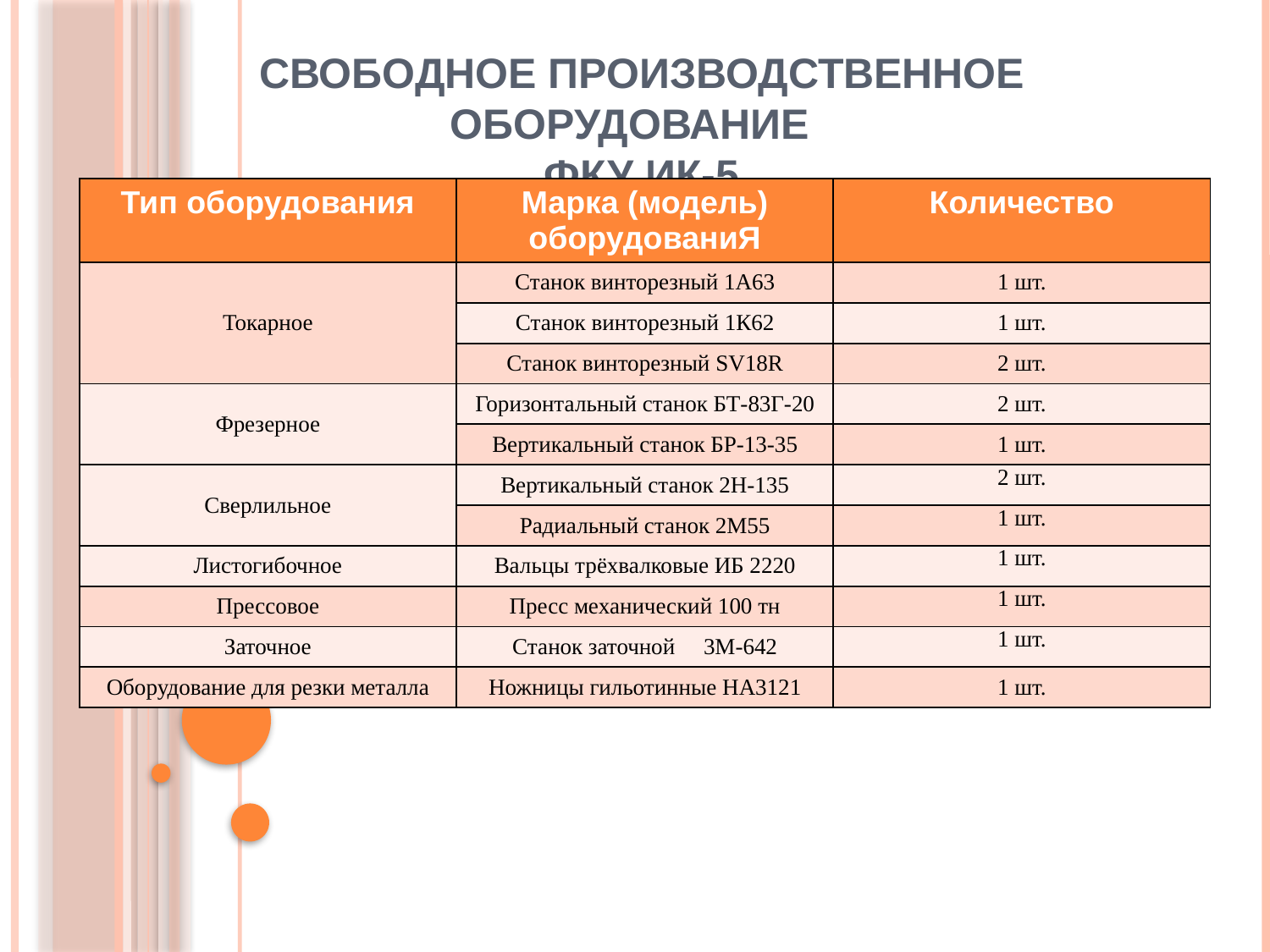

# свободное производственное оборудование фку ик-5

| Тип оборудования | Марка (модель) оборудованиЯ | Количество |
| --- | --- | --- |
| Токарное | Станок винторезный 1А63 | 1 шт. |
|  | Станок винторезный 1К62 | 1 шт. |
|  | Станок винторезный SV18R | 2 шт. |
| Фрезерное | Горизонтальный станок БТ-83Г-20 | 2 шт. |
|  | Вертикальный станок БР-13-35 | 1 шт. |
| Сверлильное | Вертикальный станок 2Н-135 | 2 шт. |
|  | Радиальный станок 2М55 | 1 шт. |
| Листогибочное | Вальцы трёхвалковые ИБ 2220 | 1 шт. |
| Прессовое | Пресс механический 100 тн | 1 шт. |
| Заточное | Станок заточной 3М-642 | 1 шт. |
| Оборудование для резки металла | Ножницы гильотинные НА3121 | 1 шт. |